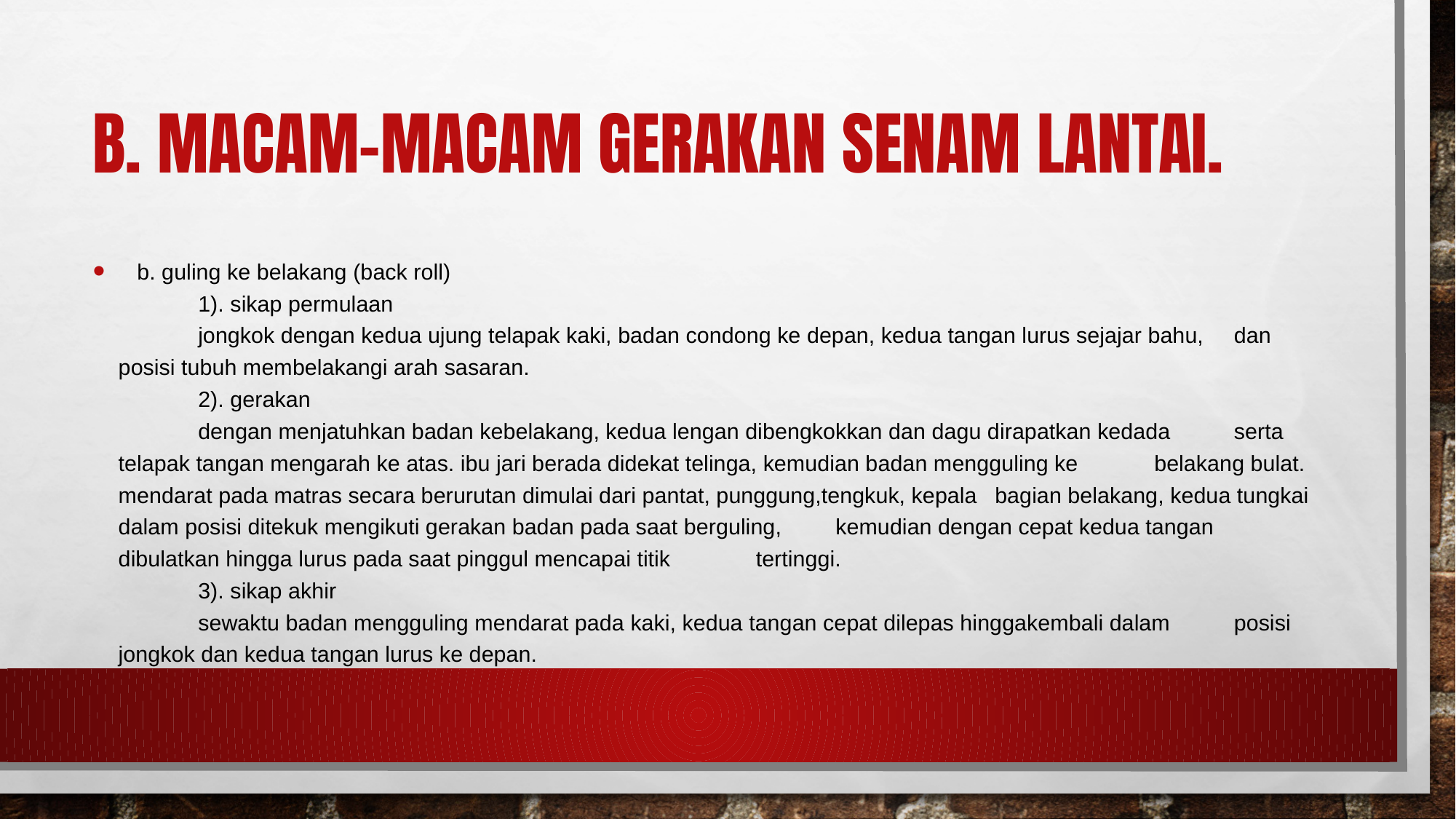

# B. Macam-macam gerakan senam lantai.
   b. guling ke belakang (back roll) 
	1). sikap permulaan 
	jongkok dengan kedua ujung telapak kaki, badan condong ke depan, kedua tangan lurus sejajar bahu, 	dan posisi tubuh membelakangi arah sasaran. 
	2). gerakan 
	dengan menjatuhkan badan kebelakang, kedua lengan dibengkokkan dan dagu dirapatkan kedada 	serta telapak tangan mengarah ke atas. ibu jari berada didekat telinga, kemudian badan mengguling ke 	belakang bulat. mendarat pada matras secara berurutan dimulai dari pantat, punggung,tengkuk, kepala 	bagian belakang, kedua tungkai dalam posisi ditekuk mengikuti gerakan badan pada saat berguling, 	kemudian dengan cepat kedua tangan dibulatkan hingga lurus pada saat pinggul mencapai titik 	tertinggi. 
	3). sikap akhir 
	sewaktu badan mengguling mendarat pada kaki, kedua tangan cepat dilepas hinggakembali dalam 	posisi jongkok dan kedua tangan lurus ke depan.